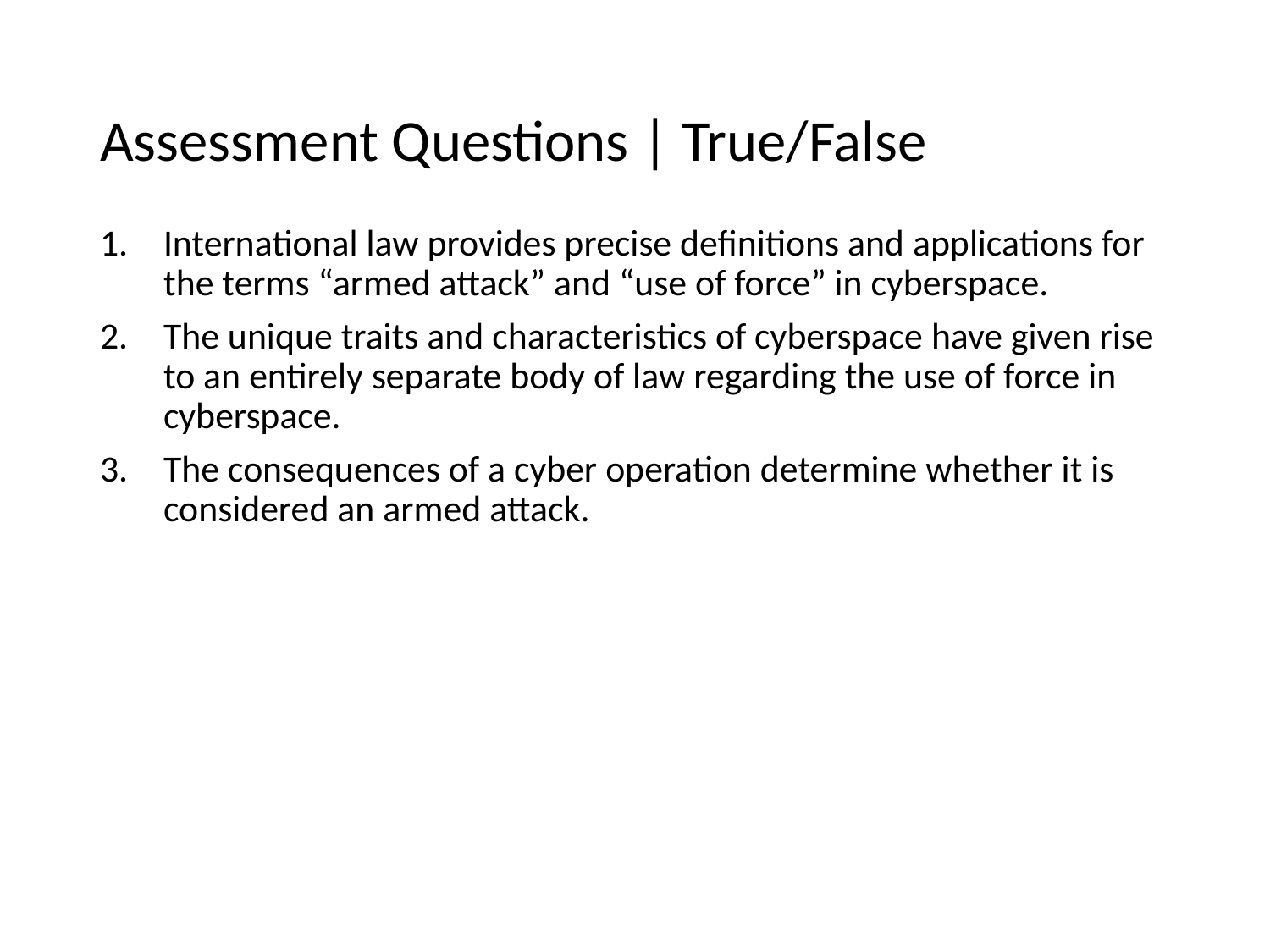

# Assessment Questions | True/False
International law provides precise definitions and applications for the terms “armed attack” and “use of force” in cyberspace.
The unique traits and characteristics of cyberspace have given rise to an entirely separate body of law regarding the use of force in cyberspace.
The consequences of a cyber operation determine whether it is considered an armed attack.